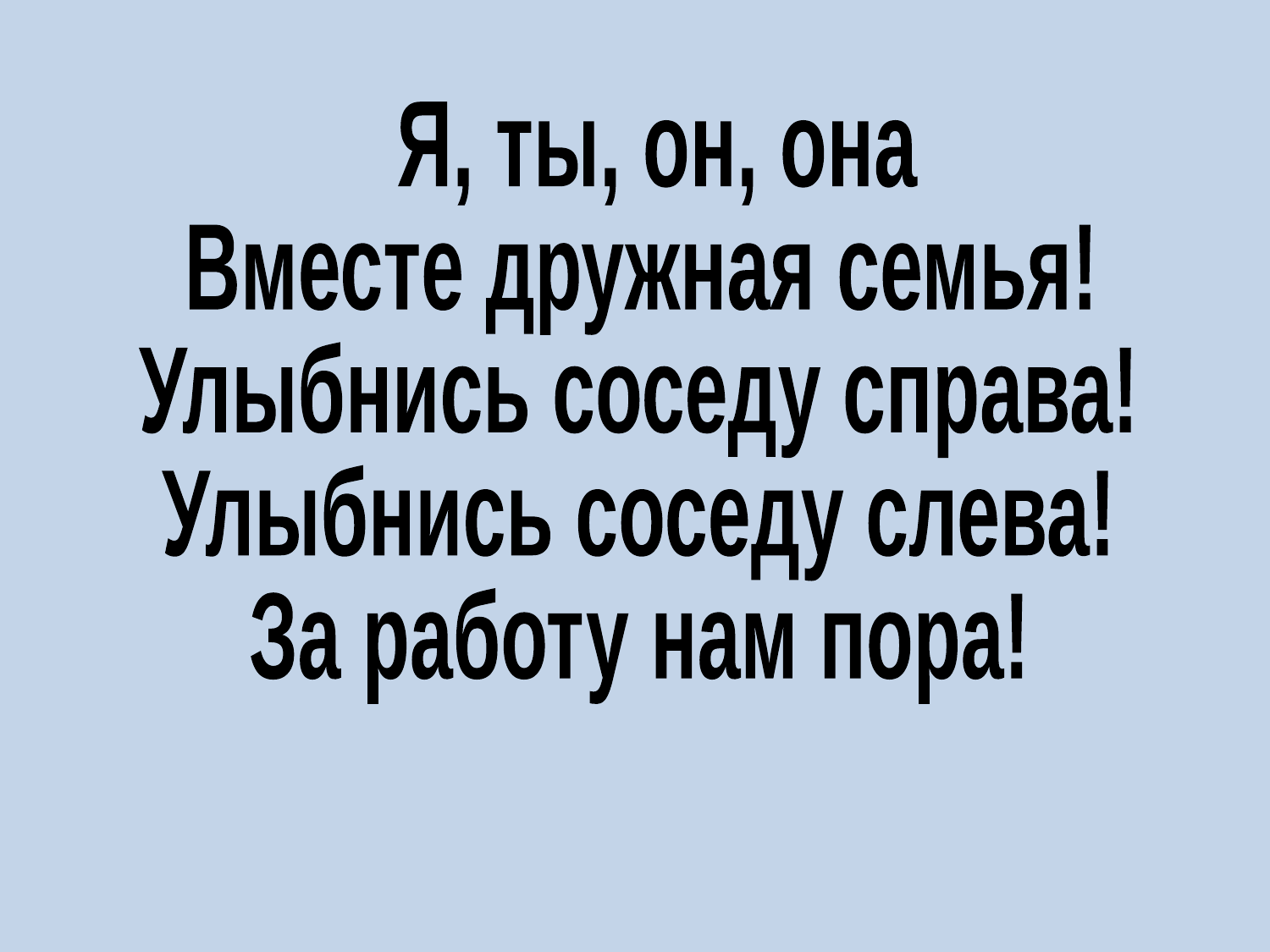

Я, ты, он, она
Вместе дружная семья!
Улыбнись соседу справа!
Улыбнись соседу слева!
За работу нам пора!